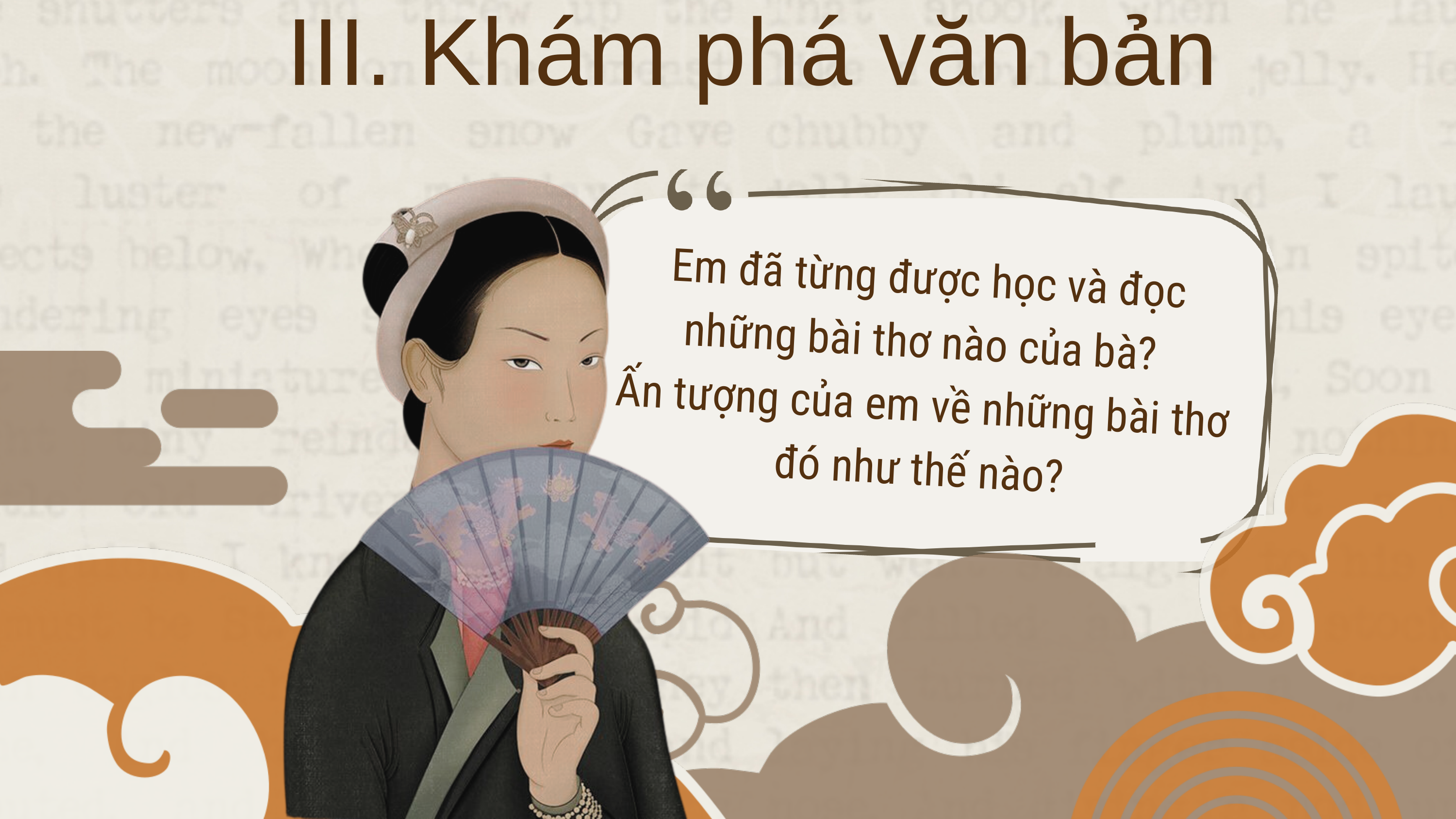

III. Khám phá văn bản

Em đã từng được học và đọc những bài thơ nào của bà?
Ấn tượng của em về những bài thơ đó như thế nào?